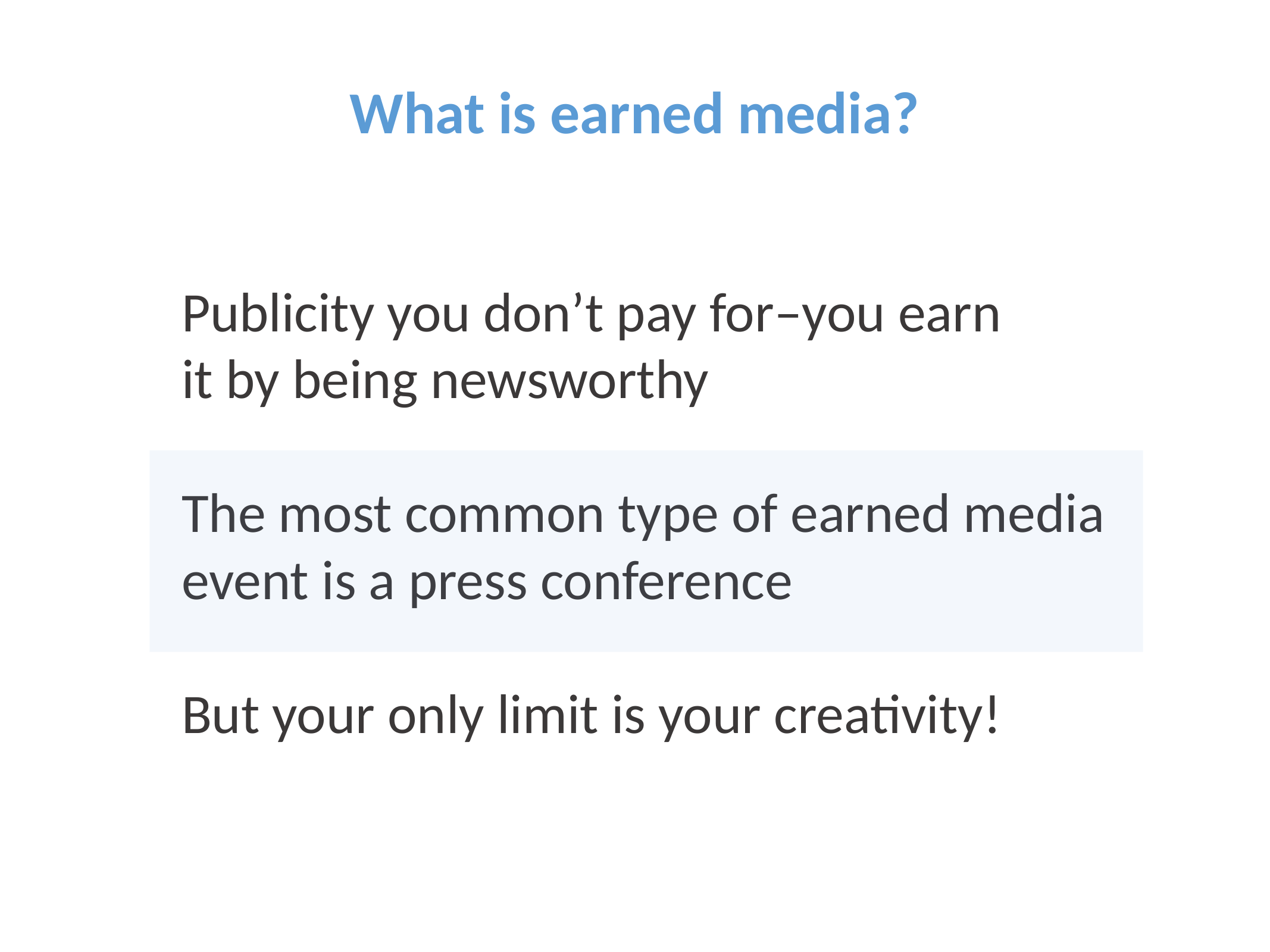

What is earned media?
Publicity you don’t pay for–you earn
it by being newsworthy

The most common type of earned media event is a press conference

But your only limit is your creativity!